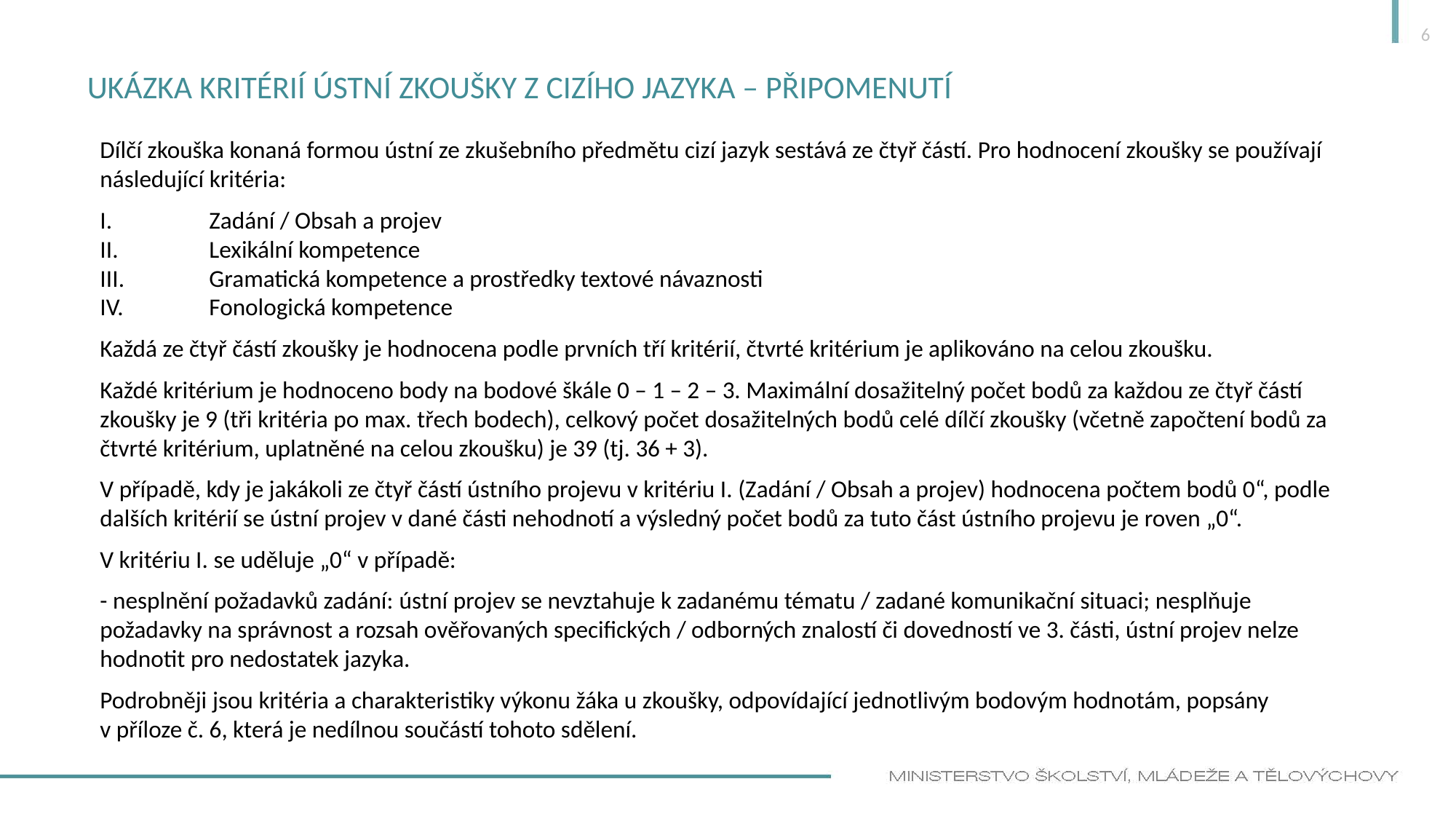

6
# Ukázka kritérií ústní zkoušky z cizího jazyka – připomenutí
Dílčí zkouška konaná formou ústní ze zkušebního předmětu cizí jazyk sestává ze čtyř částí. Pro hodnocení zkoušky se používají následující kritéria:
I.	Zadání / Obsah a projev
II.	Lexikální kompetence
III.	Gramatická kompetence a prostředky textové návaznosti
IV.	Fonologická kompetence
Každá ze čtyř částí zkoušky je hodnocena podle prvních tří kritérií, čtvrté kritérium je aplikováno na celou zkoušku.
Každé kritérium je hodnoceno body na bodové škále 0 – 1 – 2 – 3. Maximální dosažitelný počet bodů za každou ze čtyř částí zkoušky je 9 (tři kritéria po max. třech bodech), celkový počet dosažitelných bodů celé dílčí zkoušky (včetně započtení bodů za čtvrté kritérium, uplatněné na celou zkoušku) je 39 (tj. 36 + 3).
V případě, kdy je jakákoli ze čtyř částí ústního projevu v kritériu I. (Zadání / Obsah a projev) hodnocena počtem bodů 0“, podle dalších kritérií se ústní projev v dané části nehodnotí a výsledný počet bodů za tuto část ústního projevu je roven „0“.
V kritériu I. se uděluje „0“ v případě:
- nesplnění požadavků zadání: ústní projev se nevztahuje k zadanému tématu / zadané komunikační situaci; nesplňuje požadavky na správnost a rozsah ověřovaných specifických / odborných znalostí či dovedností ve 3. části, ústní projev nelze hodnotit pro nedostatek jazyka.
Podrobněji jsou kritéria a charakteristiky výkonu žáka u zkoušky, odpovídající jednotlivým bodovým hodnotám, popsány v příloze č. 6, která je nedílnou součástí tohoto sdělení.